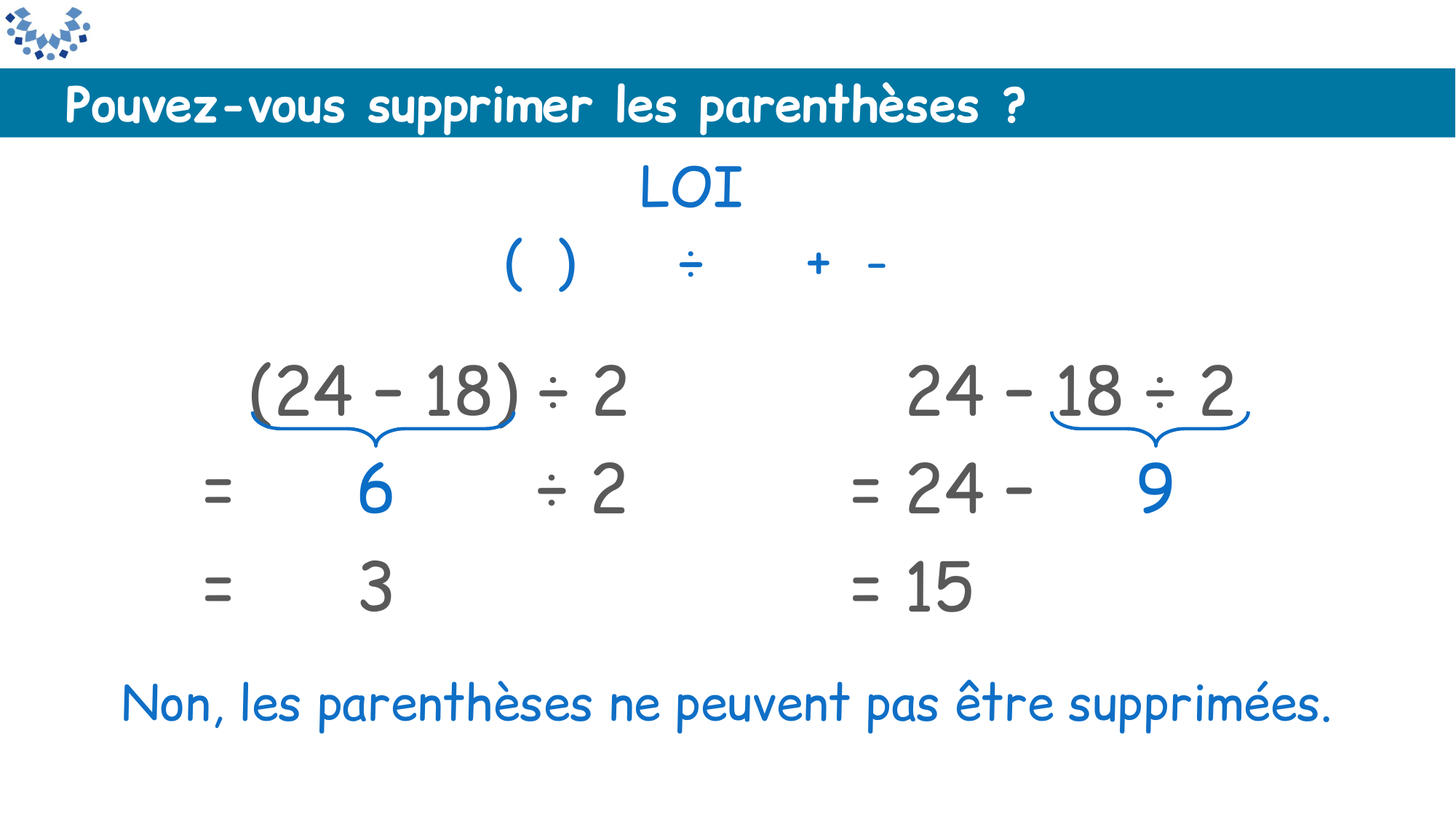

Pouvez-vous supprimer les parenthèses ?
LOI
(  )
+  -
÷

  (24 – 18) ÷ 2
=      6       ÷ 2
=      3
   24 – 18 ÷ 2
= 24 –     9
= 15
Non, les parenthèses ne peuvent pas être supprimées.